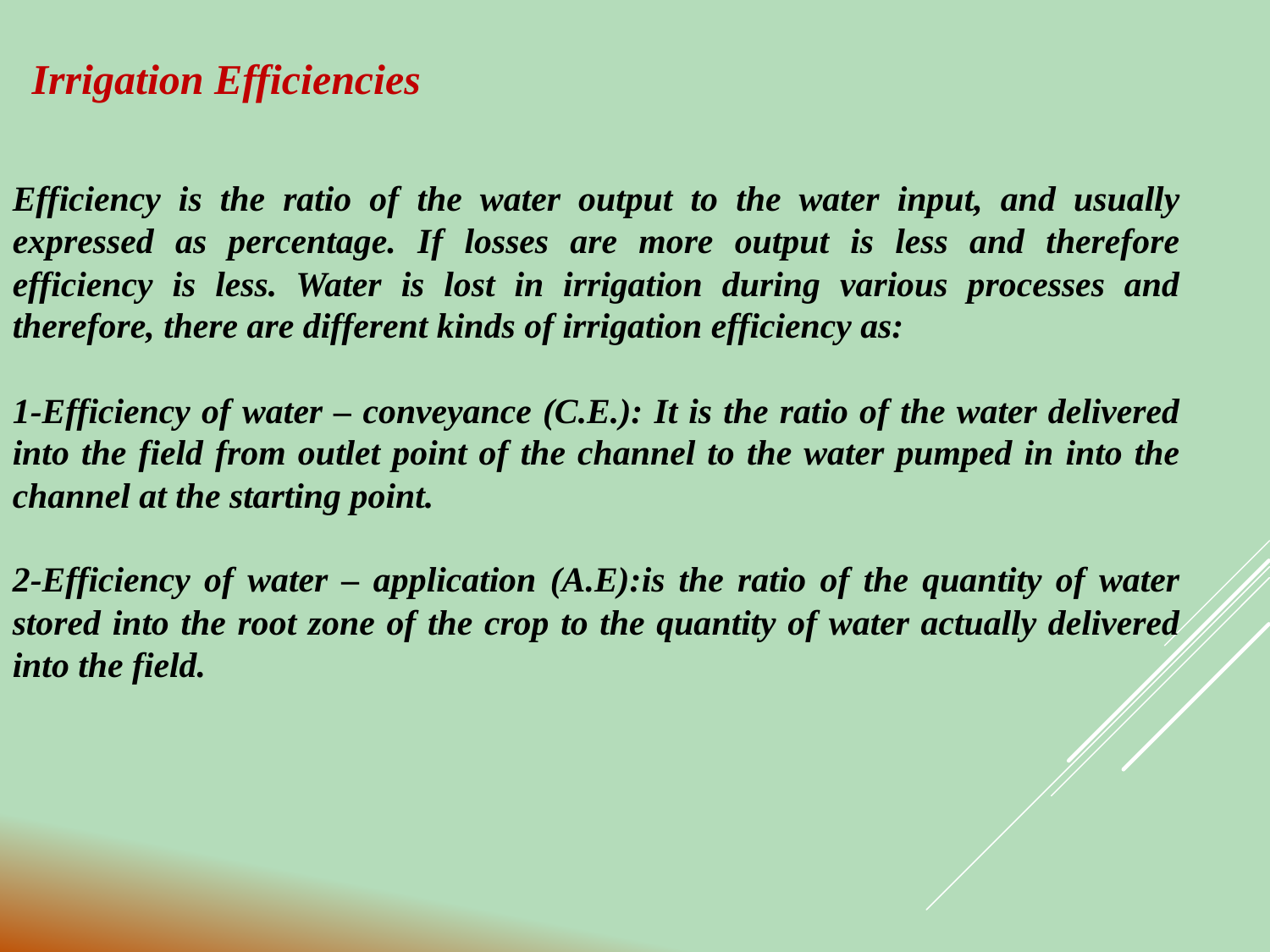

Irrigation Efficiencies
Efficiency is the ratio of the water output to the water input, and usually expressed as percentage. If losses are more output is less and therefore efficiency is less. Water is lost in irrigation during various processes and therefore, there are different kinds of irrigation efficiency as:

1-Efficiency of water – conveyance (C.E.): It is the ratio of the water delivered into the field from outlet point of the channel to the water pumped in into the channel at the starting point.

2-Efficiency of water – application (A.E):is the ratio of the quantity of water stored into the root zone of the crop to the quantity of water actually delivered into the field.